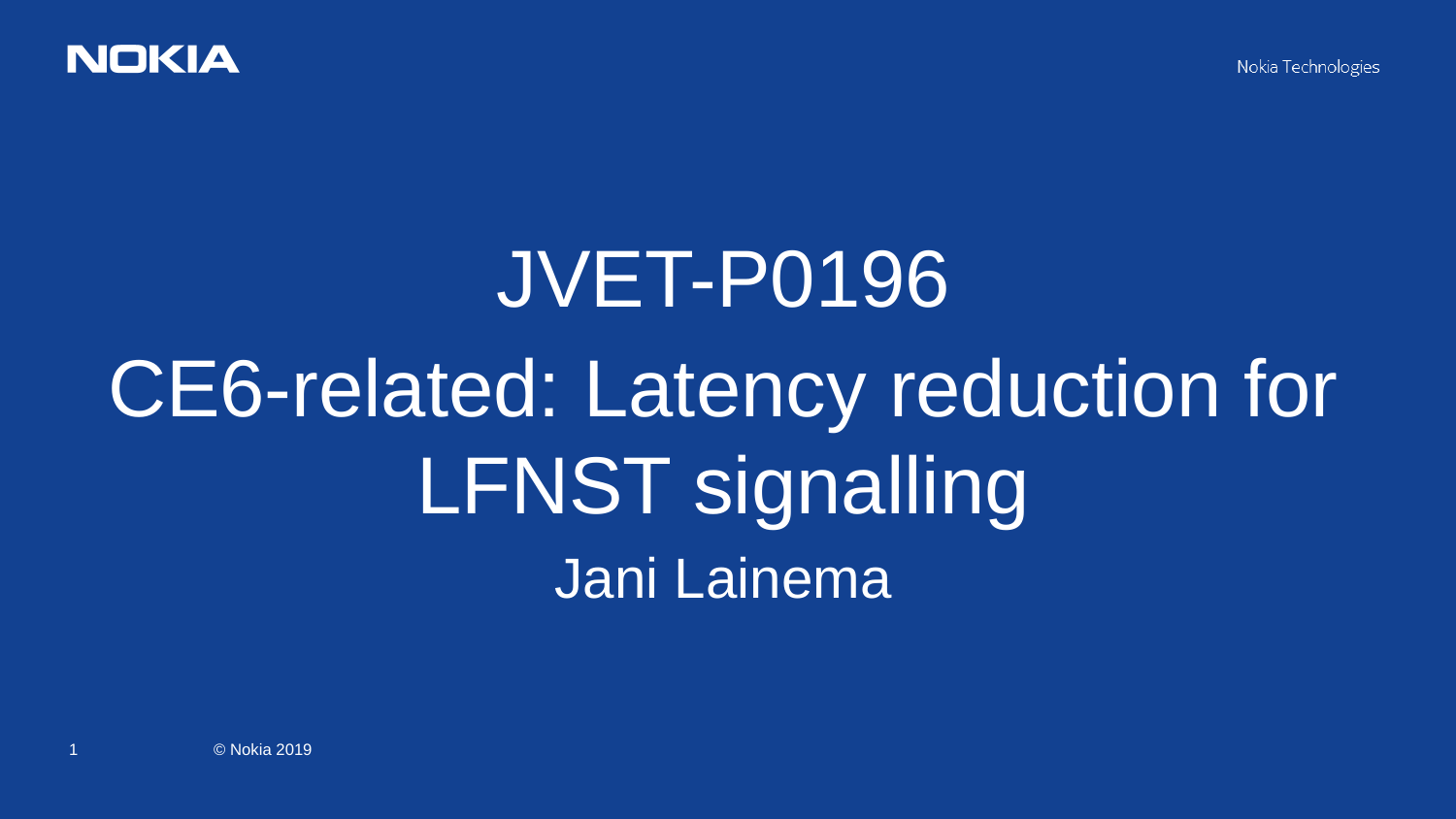

JVET-P0196
CE6-related: Latency reduction for LFNST signalling
Jani Lainema